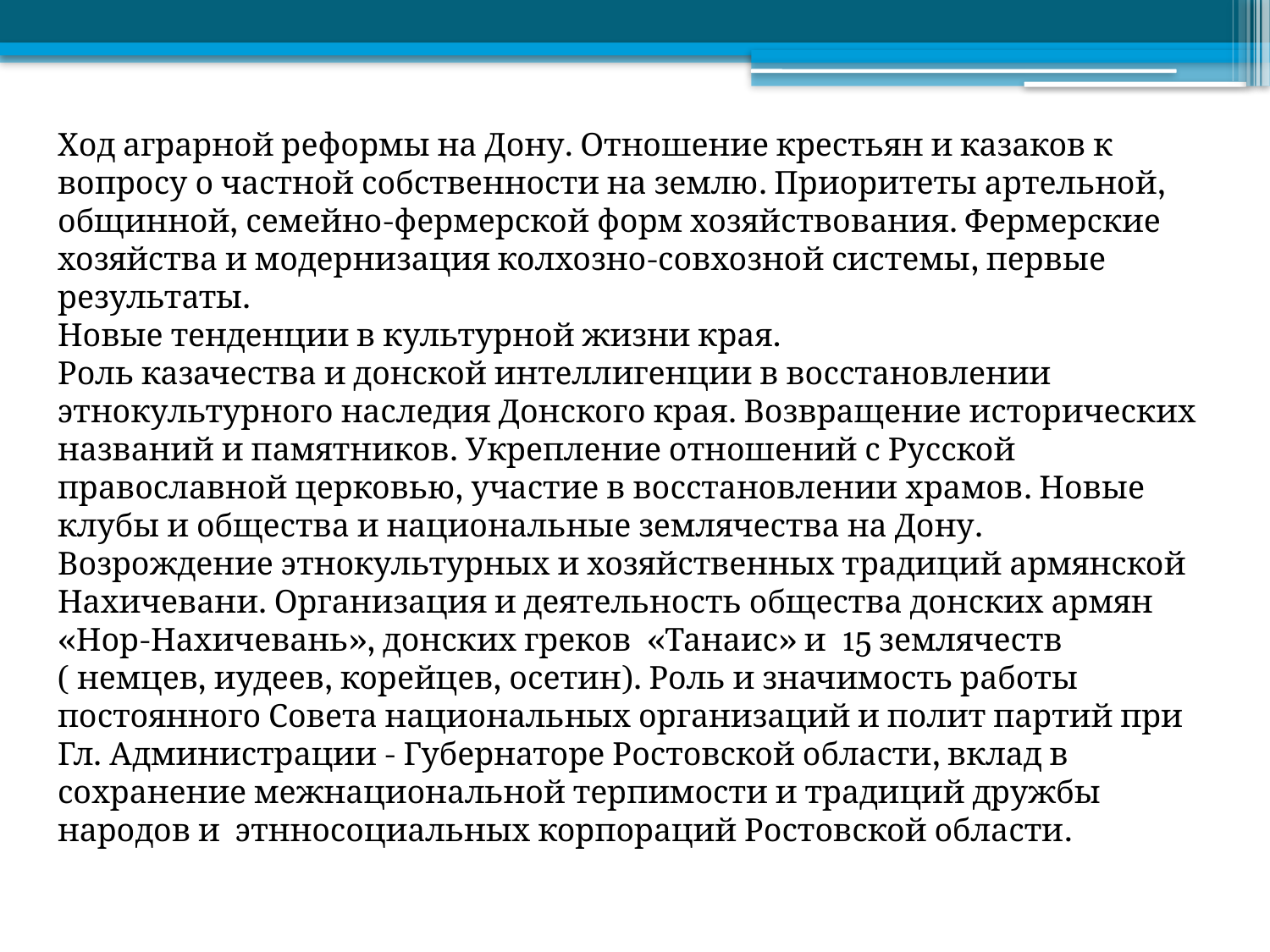

Ход аграрной реформы на Дону. Отношение крестьян и казаков к вопросу о частной собственности на землю. Приоритеты артельной, общинной, семейно-фермерской форм хозяйствования. Фермерские хозяйства и модернизация колхозно-совхозной системы, первые результаты.
Новые тенденции в культурной жизни края.
Роль казачества и донской интеллигенции в восстановлении этнокультурного наследия Донского края. Возвращение исторических названий и памятников. Укрепление отношений с Русской православной церковью, участие в восстановлении храмов. Новые клубы и общества и национальные землячества на Дону. Возрождение этнокультурных и хозяйственных традиций армянской Нахичевани. Организация и деятельность общества донских армян  «Нор-Нахичевань», донских греков  «Танаис» и  15 землячеств  ( немцев, иудеев, корейцев, осетин). Роль и значимость работы постоянного Совета национальных организаций и полит партий при Гл. Администрации - Губернаторе Ростовской области, вклад в сохранение межнациональной терпимости и традиций дружбы народов и  этнносоциальных корпораций Ростовской области.